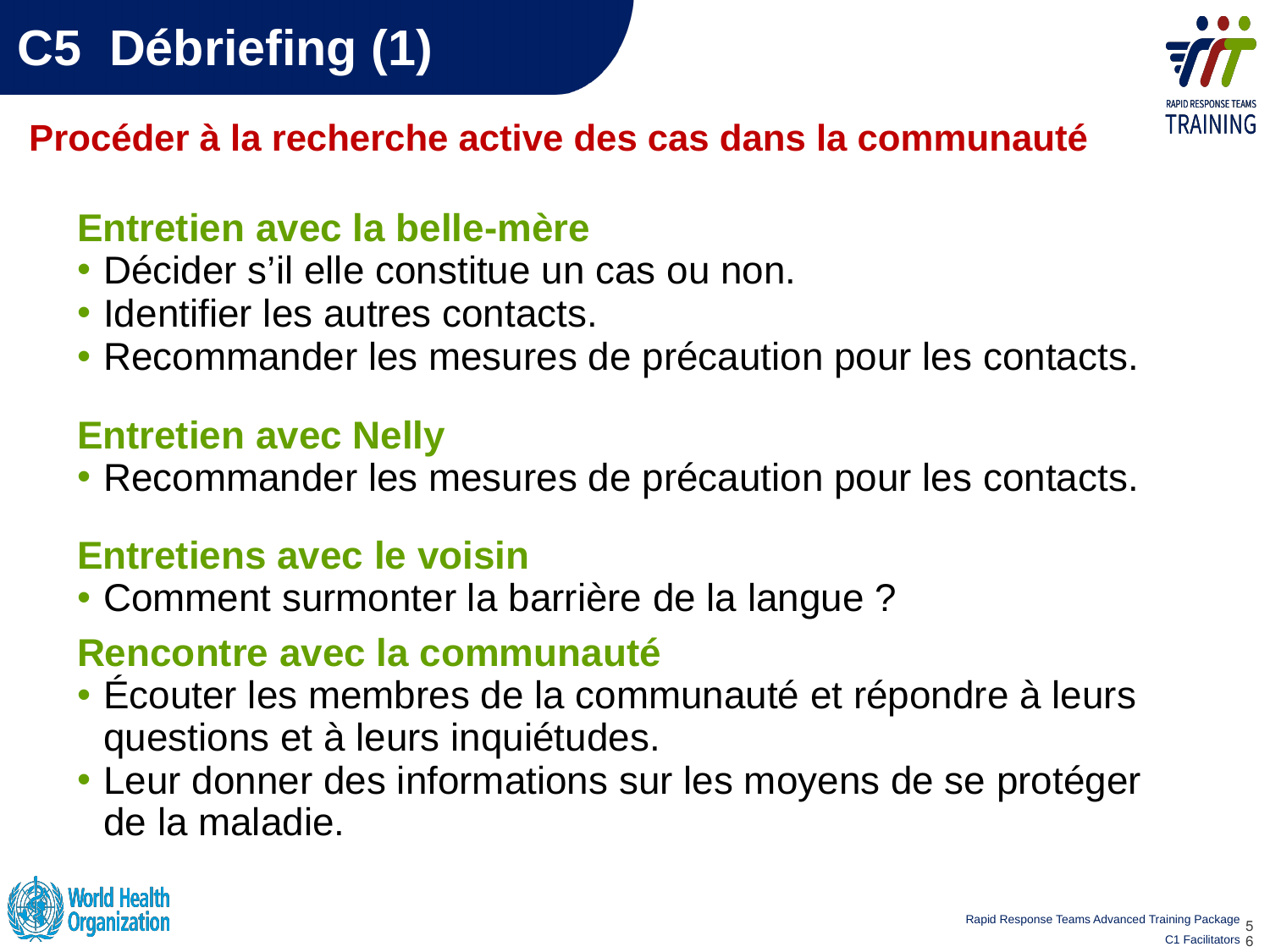

C5  Débriefing (1)
Procéder à la recherche active des cas dans la communauté
Entretien avec la belle-mère
Décider s’il elle constitue un cas ou non.
Identifier les autres contacts.
Recommander les mesures de précaution pour les contacts.
Entretien avec Nelly
Recommander les mesures de précaution pour les contacts.
Entretiens avec le voisin
Comment surmonter la barrière de la langue ?
Rencontre avec la communauté
Écouter les membres de la communauté et répondre à leurs questions et à leurs inquiétudes.
Leur donner des informations sur les moyens de se protéger de la maladie.